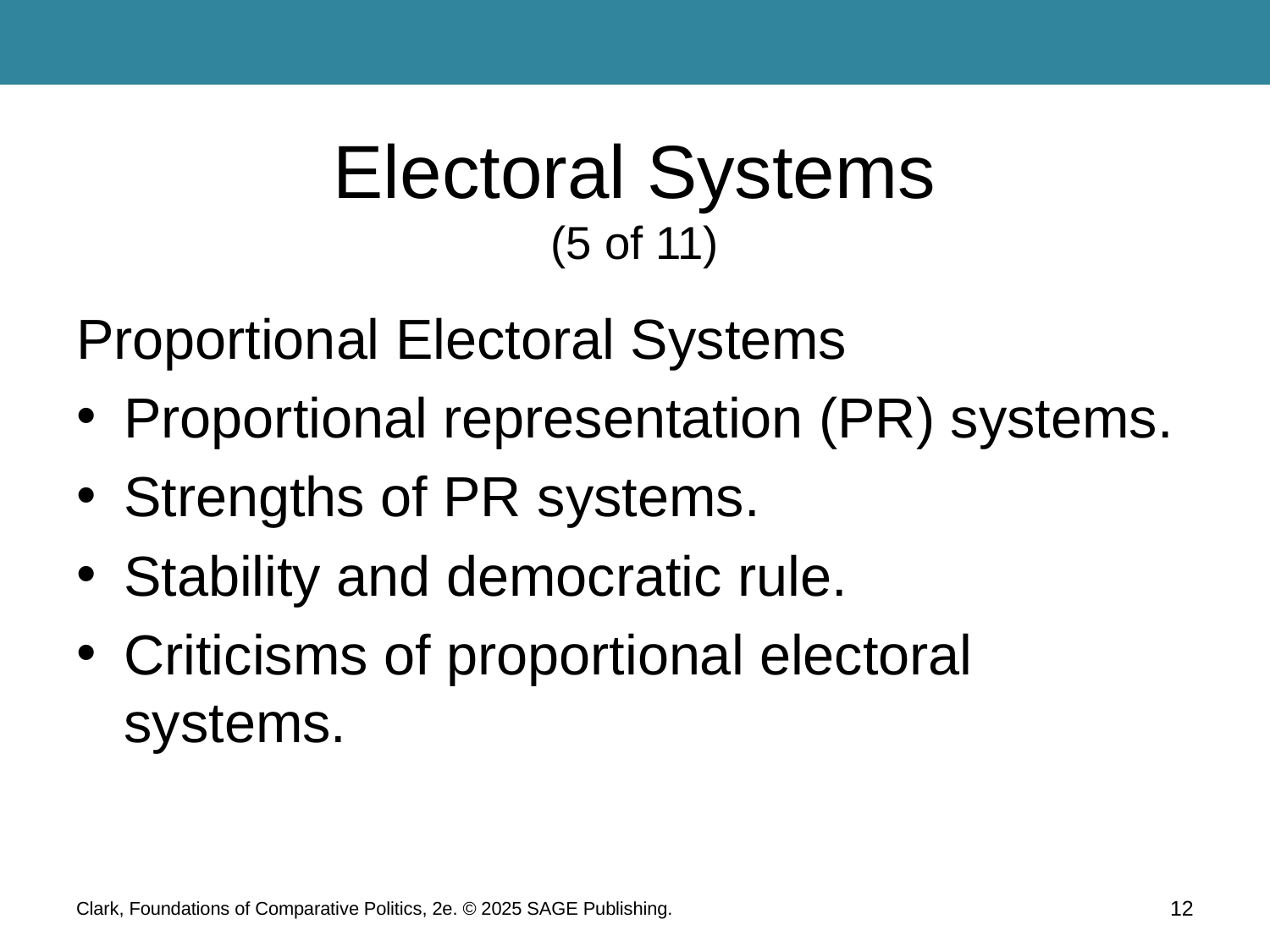

# Electoral Systems (5 of 11)
Proportional Electoral Systems
Proportional representation (PR) systems.
Strengths of PR systems.
Stability and democratic rule.
Criticisms of proportional electoral systems.
Clark, Foundations of Comparative Politics, 2e. © 2025 SAGE Publishing.
12